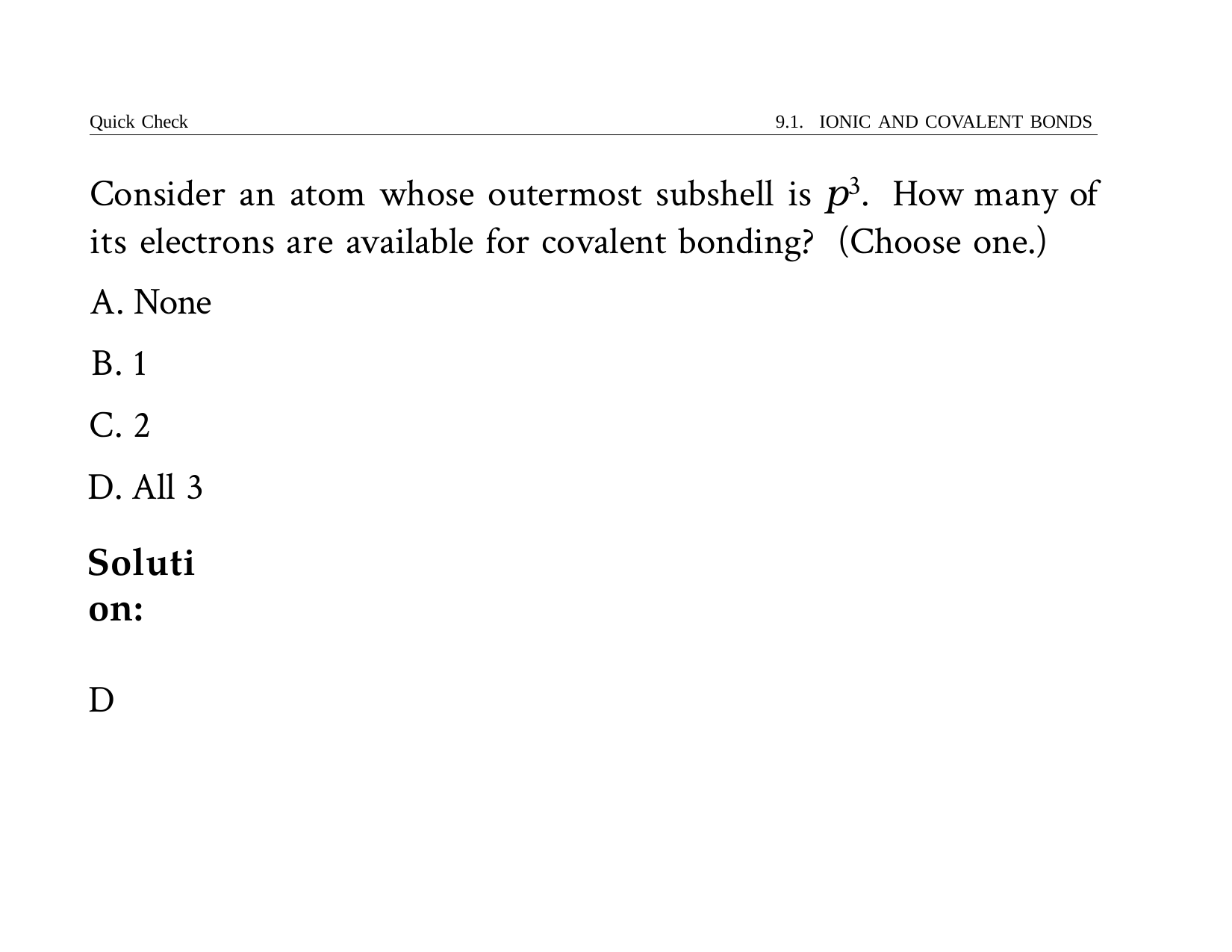

Quick Check	9.1.  IONIC AND COVALENT BONDS

# Consider an atom whose outermost subshell is p3.	How many of its electrons are available for covalent bonding?	(Choose one.)
A. None B. 1
C. 2
D. All 3
Solution:	D